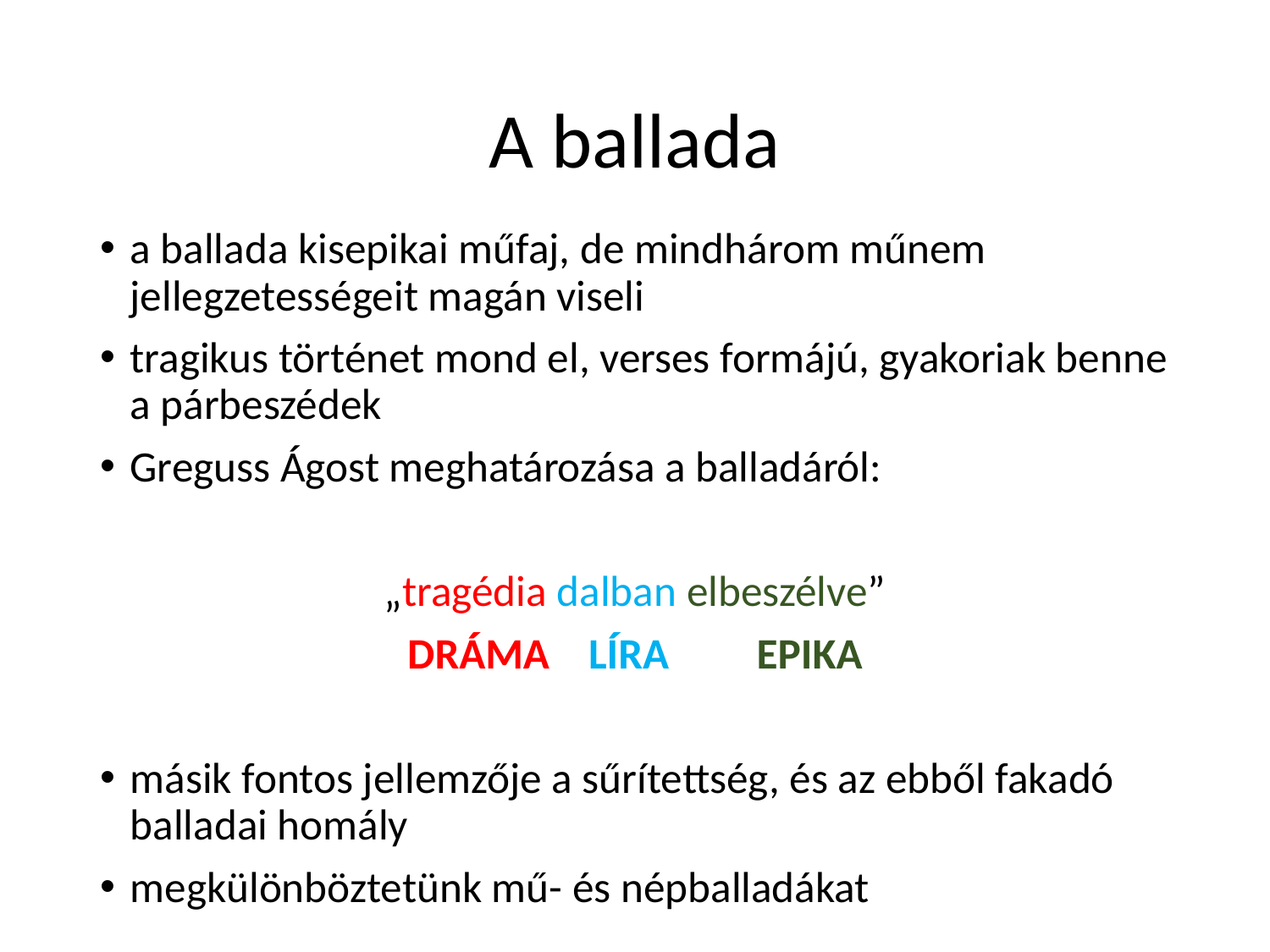

# A ballada
a ballada kisepikai műfaj, de mindhárom műnem jellegzetességeit magán viseli
tragikus történet mond el, verses formájú, gyakoriak benne a párbeszédek
Greguss Ágost meghatározása a balladáról:

„tragédia dalban elbeszélve”
DRÁMA    LÍRA         EPIKA

másik fontos jellemzője a sűrítettség, és az ebből fakadó balladai homály
megkülönböztetünk mű- és népballadákat